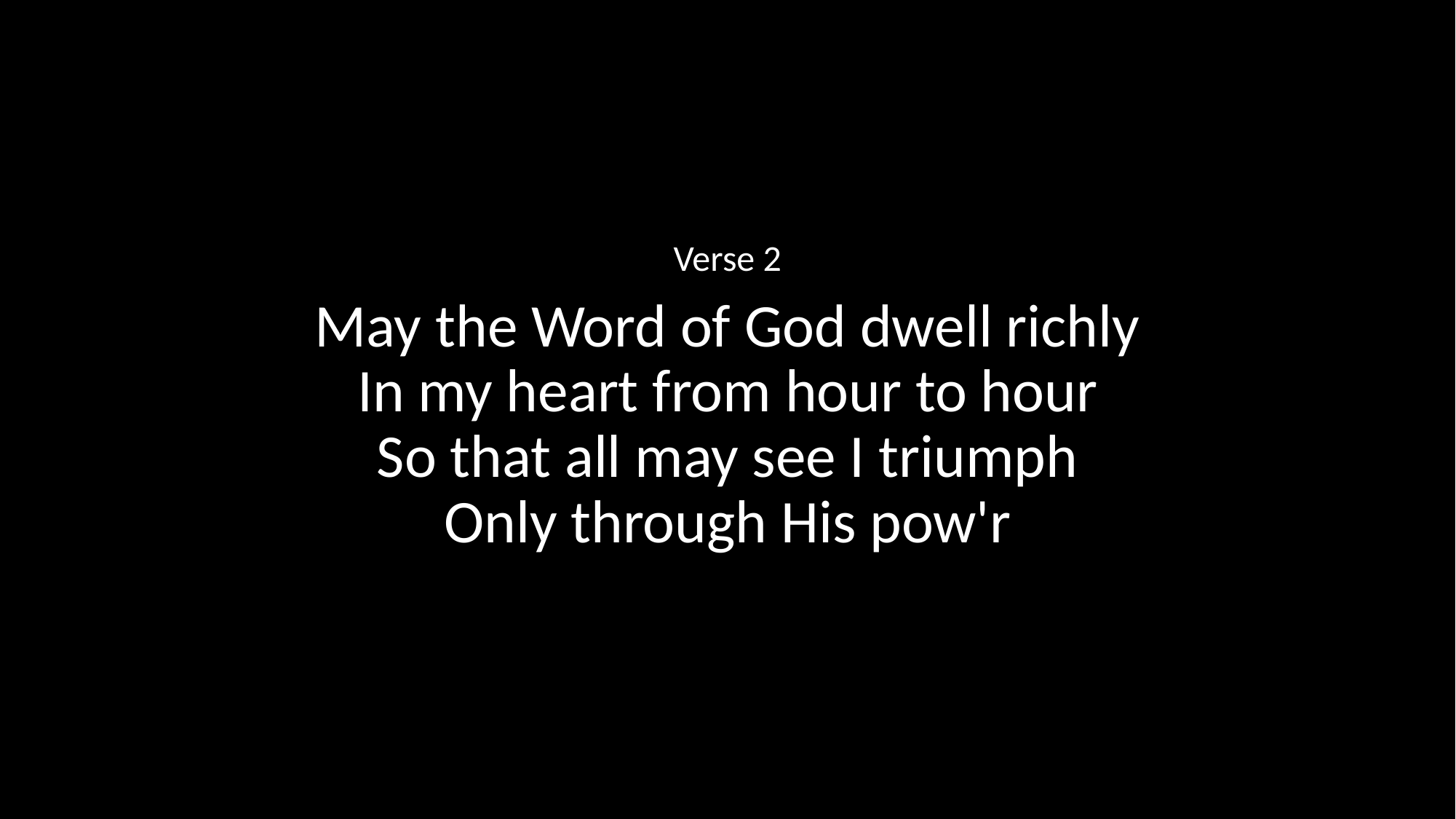

Verse 2
May the Word of God dwell richly
In my heart from hour to hour
So that all may see I triumph
Only through His pow'r